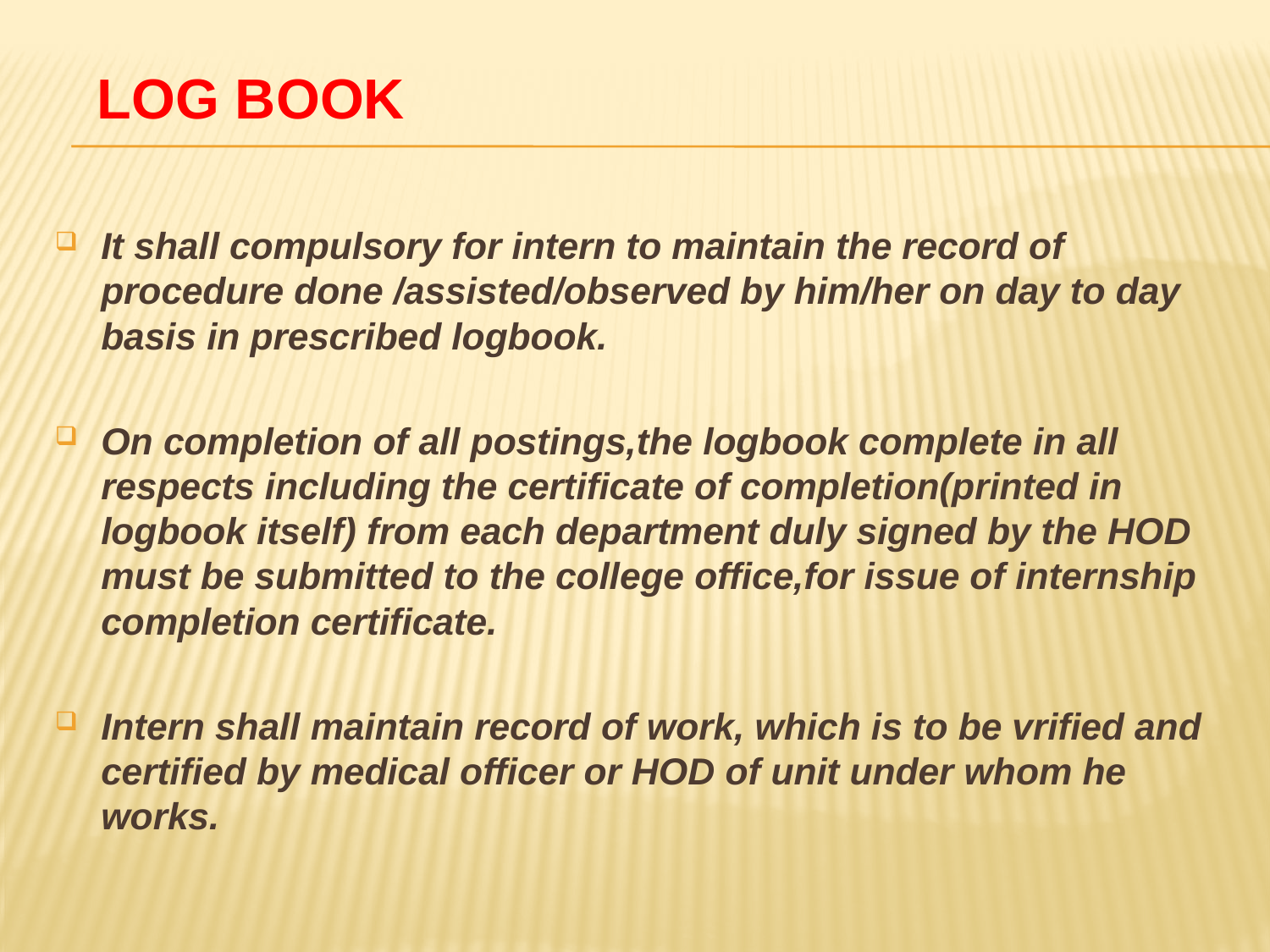

LOG BOOK
It shall compulsory for intern to maintain the record of procedure done /assisted/observed by him/her on day to day basis in prescribed logbook.

On completion of all postings,the logbook complete in all respects including the certificate of completion(printed in logbook itself) from each department duly signed by the HOD must be submitted to the college office,for issue of internship completion certificate.

Intern shall maintain record of work, which is to be vrified and certified by medical officer or HOD of unit under whom he works.